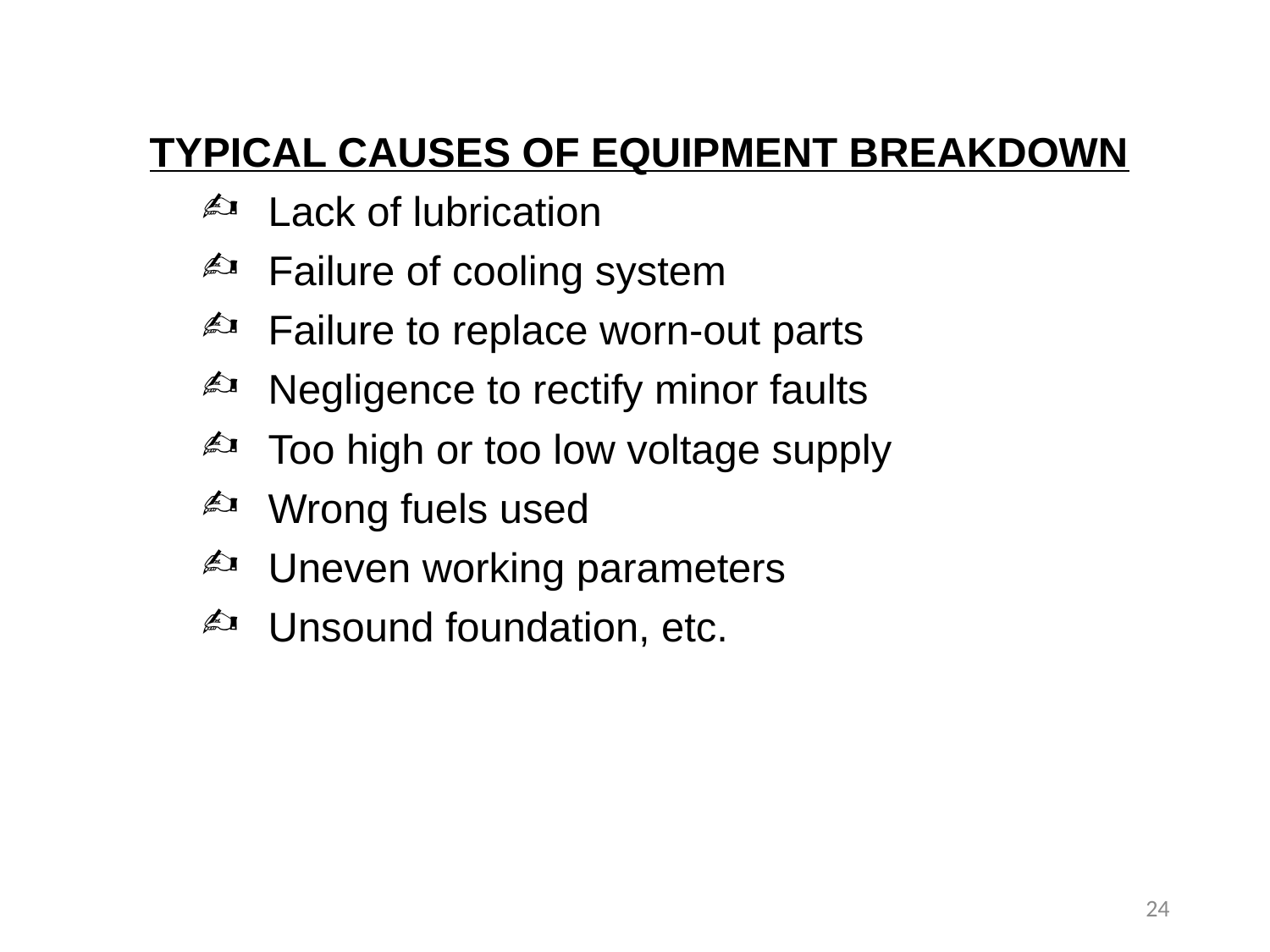

TYPICAL CAUSES OF EQUIPMENT BREAKDOWN
Lack of lubrication
Failure of cooling system
Failure to replace worn-out parts
Negligence to rectify minor faults
Too high or too low voltage supply
Wrong fuels used
Uneven working parameters
Unsound foundation, etc.

24